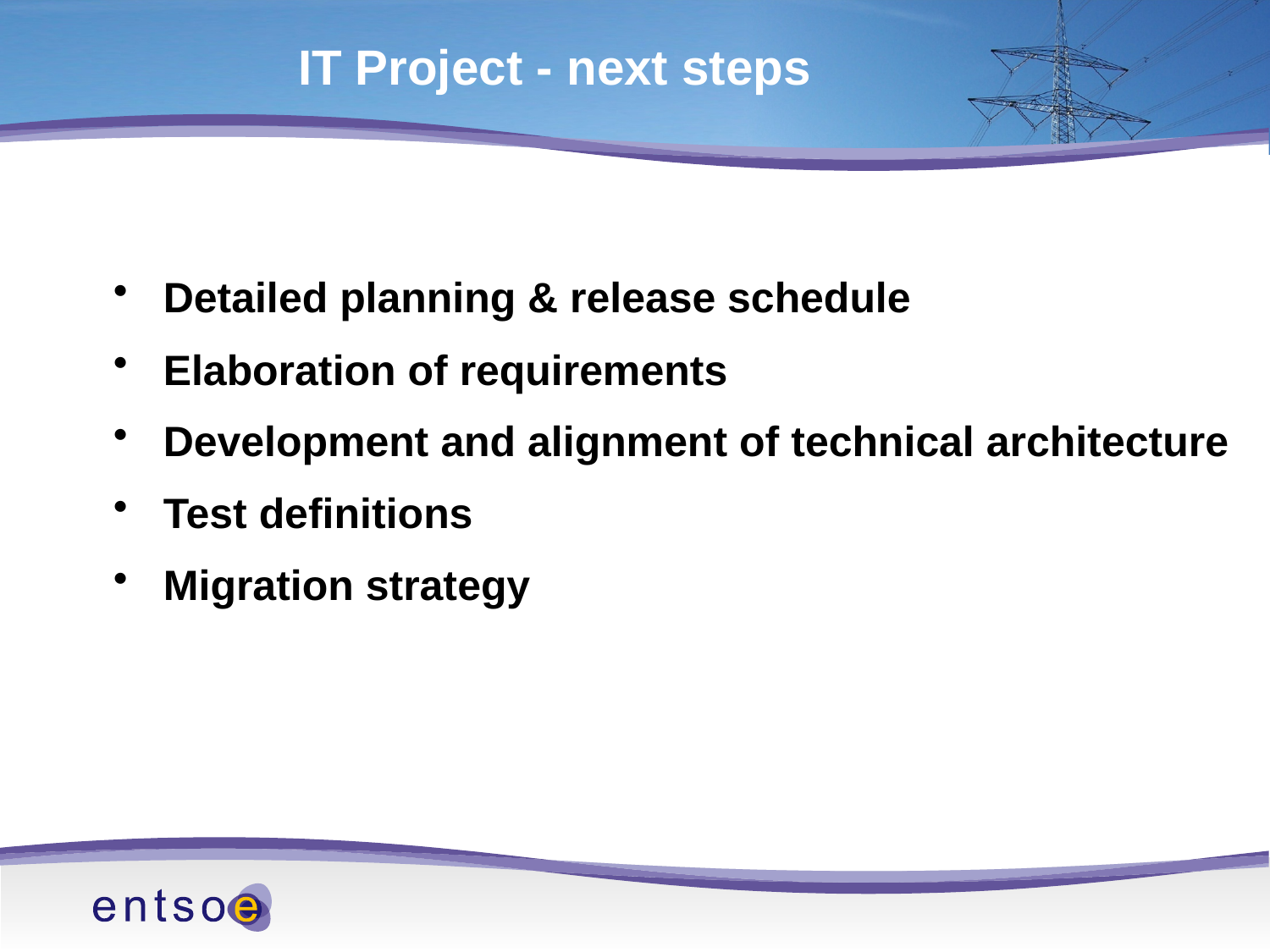

IT Project - next steps
Detailed planning & release schedule
Elaboration of requirements
Development and alignment of technical architecture
Test definitions
Migration strategy